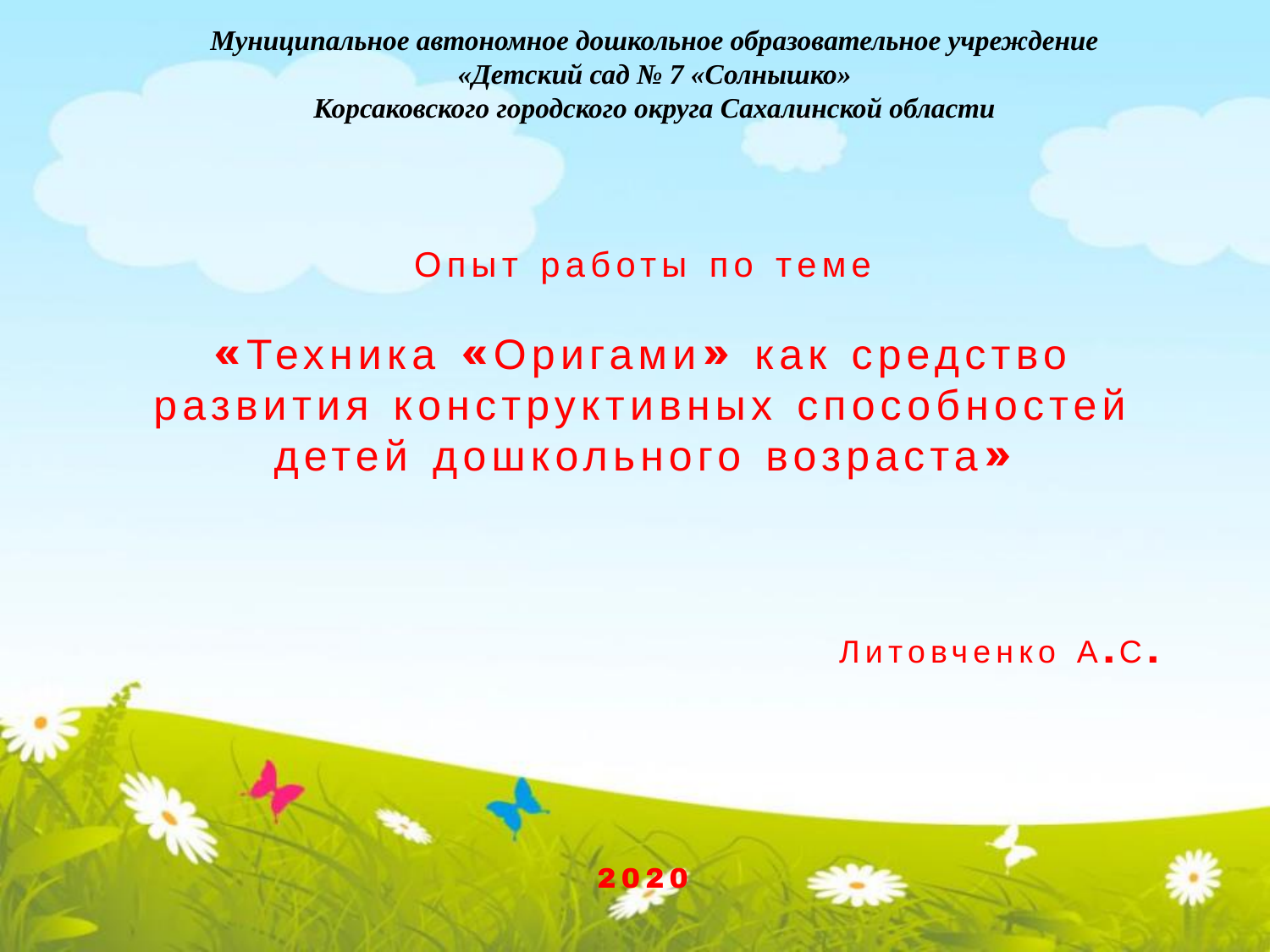

Муниципальное автономное дошкольное образовательное учреждение
«Детский сад № 7 «Солнышко»
Корсаковского городского округа Сахалинской области
Опыт работы по теме

«Техника «Оригами» как средство развития конструктивных способностей детей дошкольного возраста»

Литовченко А.С.

2020